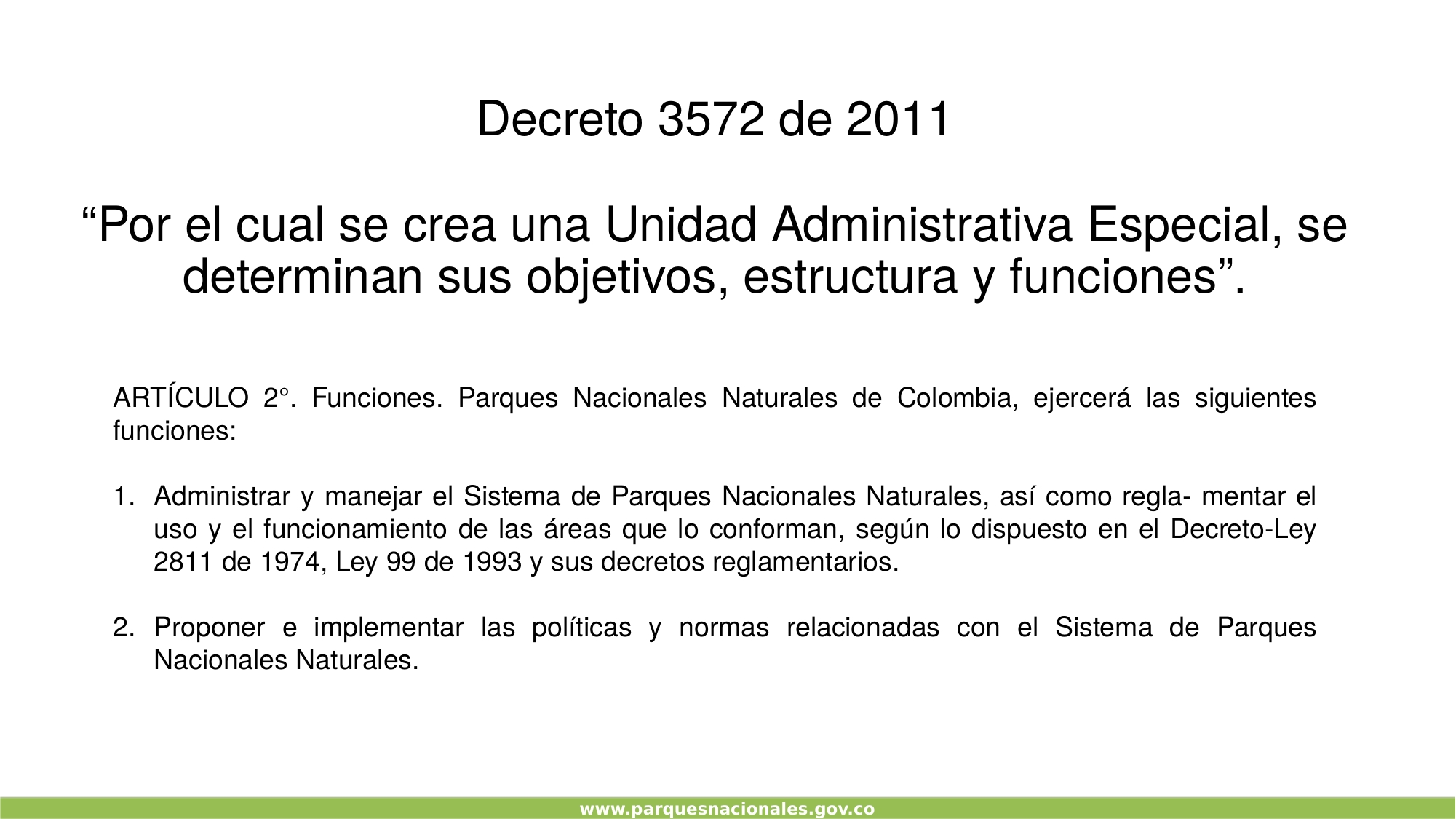

# Decreto 3572 de 2011 “Por el cual se crea una Unidad Administrativa Especial, se determinan sus objetivos, estructura y funciones”.
ARTÍCULO 2°. Funciones. Parques Nacionales Naturales de Colombia, ejercerá las siguientes funciones:

Administrar y manejar el Sistema de Parques Nacionales Naturales, así como regla- mentar el uso y el funcionamiento de las áreas que lo conforman, según lo dispuesto en el Decreto-Ley 2811 de 1974, Ley 99 de 1993 y sus decretos reglamentarios.

Proponer e implementar las políticas y normas relacionadas con el Sistema de Parques Nacionales Naturales.